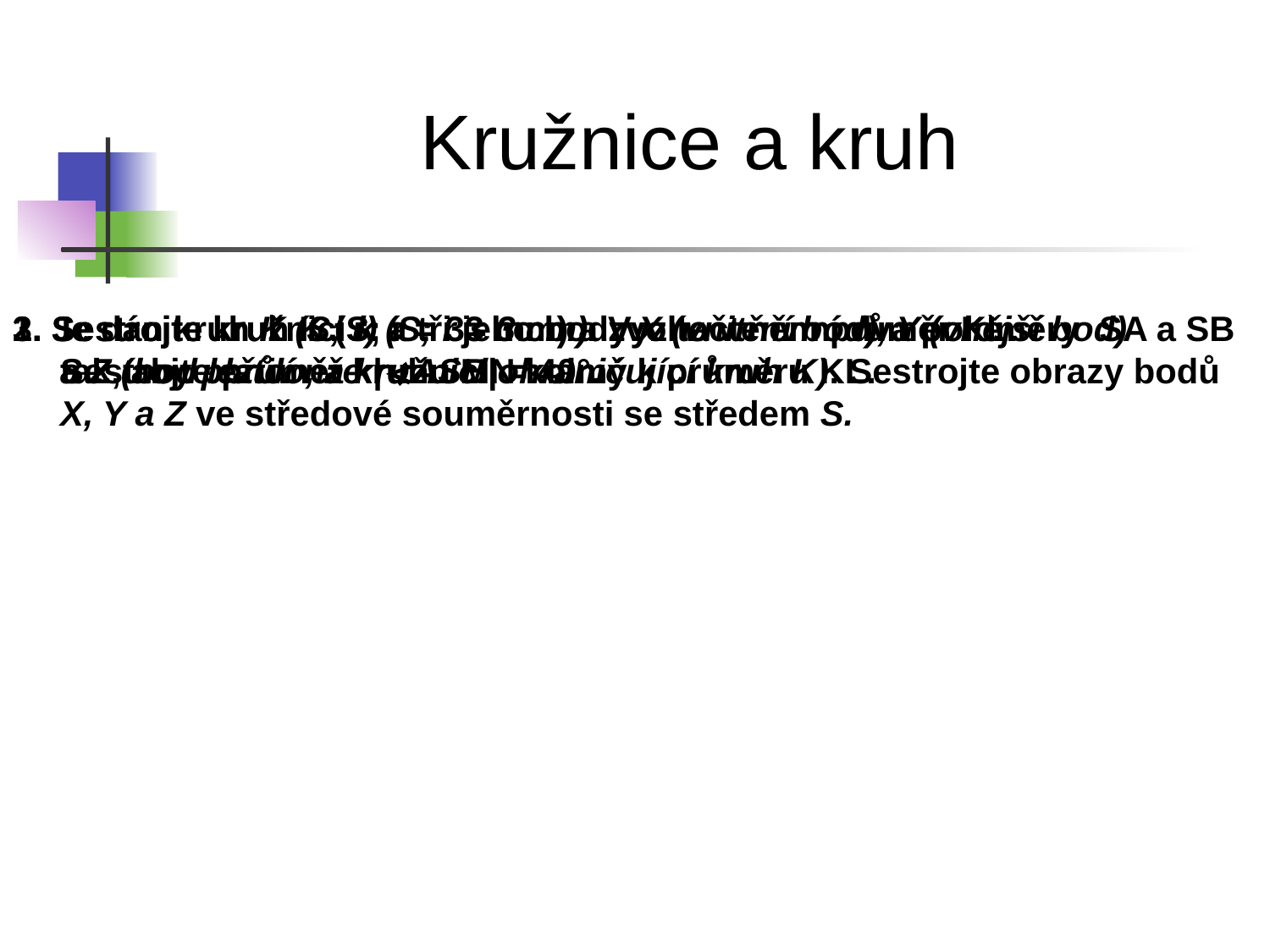

Kružnice a kruh
1. Sestrojte kružnici k (S; r = 3 cm). Vyznačte  v ní dva poloměry  SA a SB tak, aby platilo, že |∢ASB| = 40°.
3. Sestrojte kruh K (S; r = 33 mm) a zvolte v něm průměr KL.
Sestrojte průměr kruhu MN kolmý k průměru KL.
2. Je dán kruh K (S; r) a tři jeho body X (vnitřní bod), Y (vnější bod)
a Z (bod ležící na kružnici ohraničující kruh K). Sestrojte obrazy bodů X, Y a Z ve středové souměrnosti se středem S.